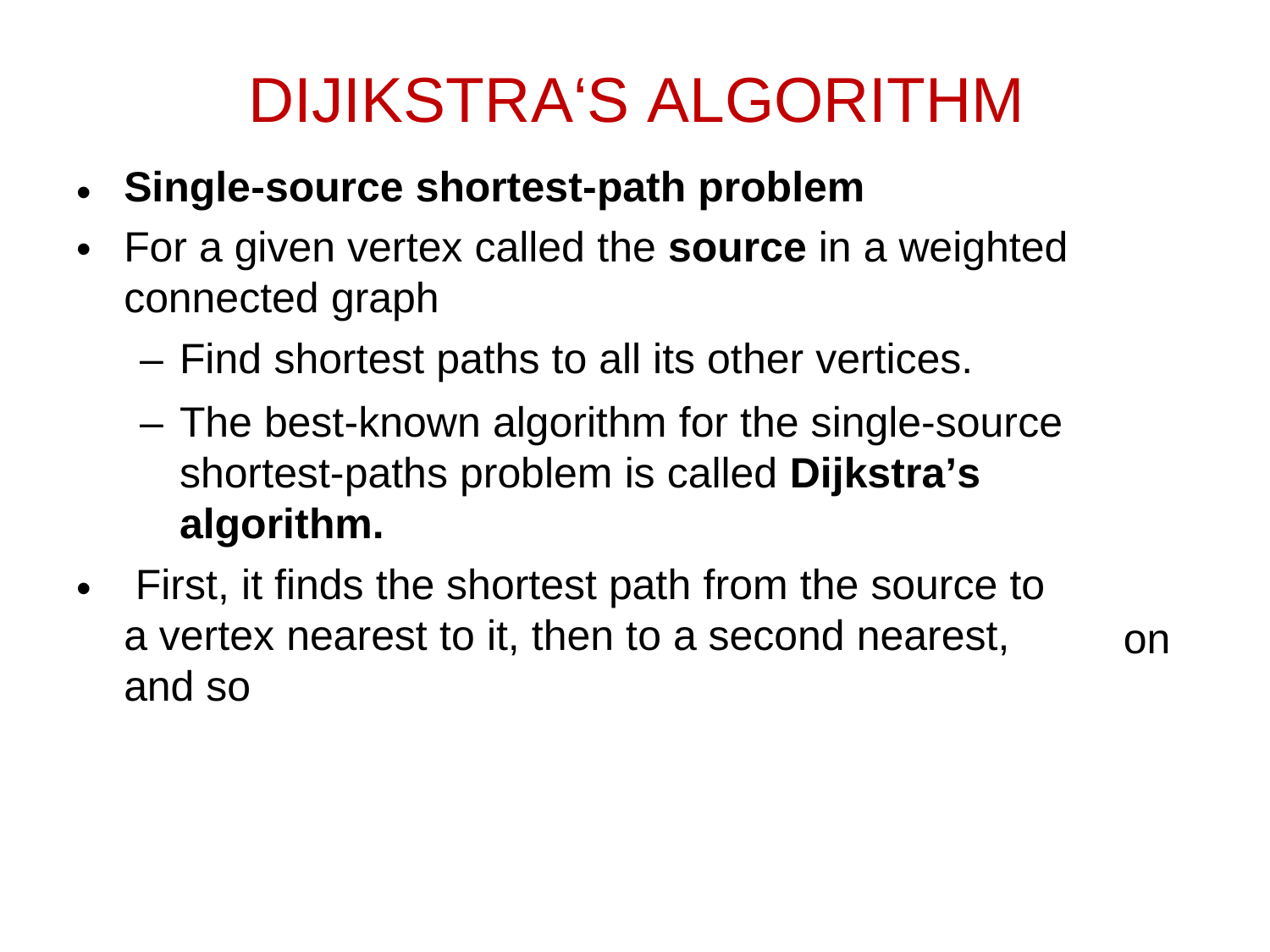

DIJIKSTRA‘S ALGORITHM
Single-source shortest-path problem
For a given vertex called the source in a weighted
connected graph
– Find shortest paths to all its other vertices.
– The best-known algorithm for the single-source shortest-paths problem is called Dijkstra’s algorithm.
First, it finds the shortest path from the source to a vertex nearest to it, then to a second nearest, and so
•
•
•
on